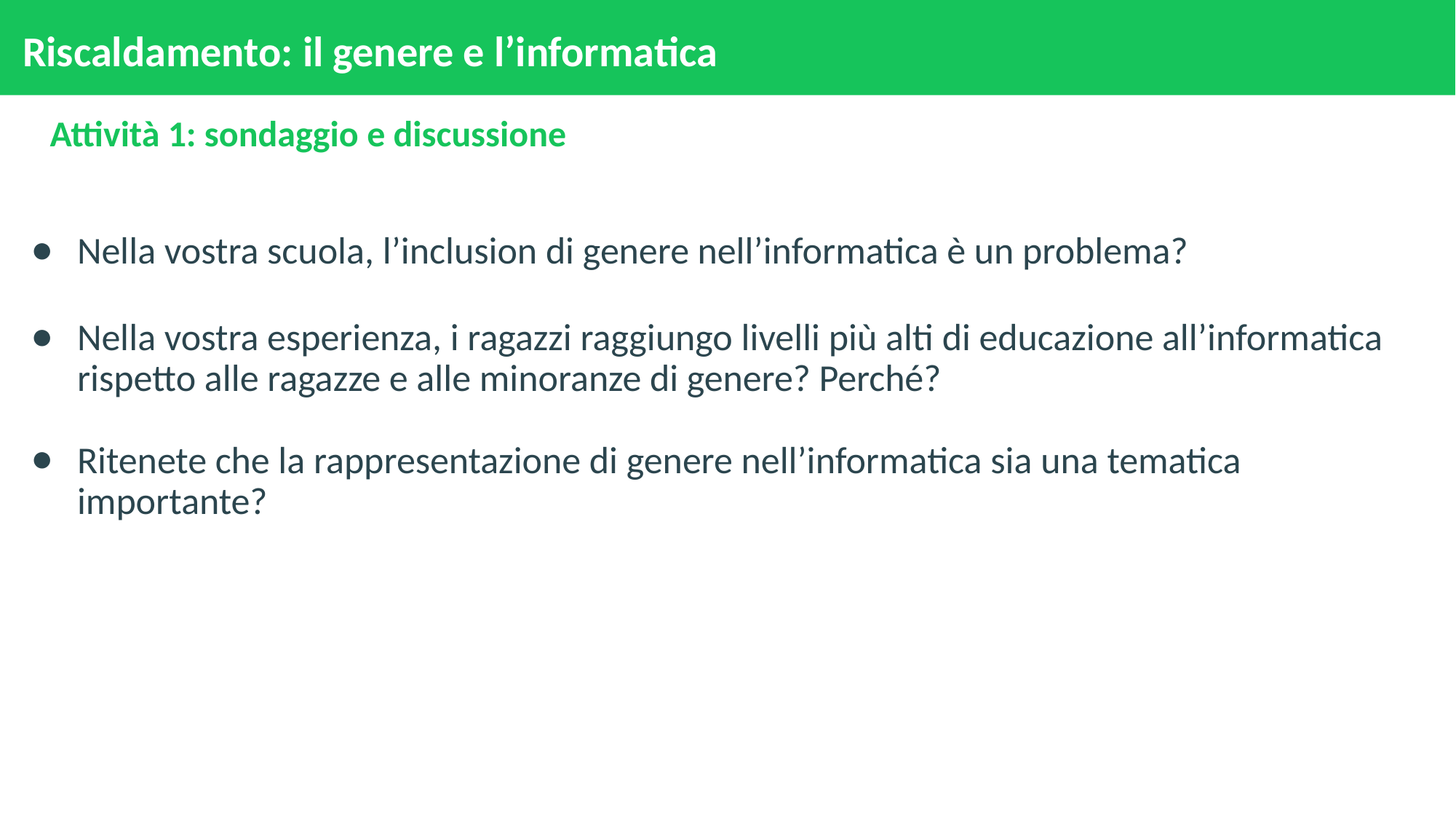

# Riscaldamento: il genere e l’informatica
Attività 1: sondaggio e discussione
Nella vostra scuola, l’inclusion di genere nell’informatica è un problema?
Nella vostra esperienza, i ragazzi raggiungo livelli più alti di educazione all’informatica rispetto alle ragazze e alle minoranze di genere? Perché?
Ritenete che la rappresentazione di genere nell’informatica sia una tematica importante?